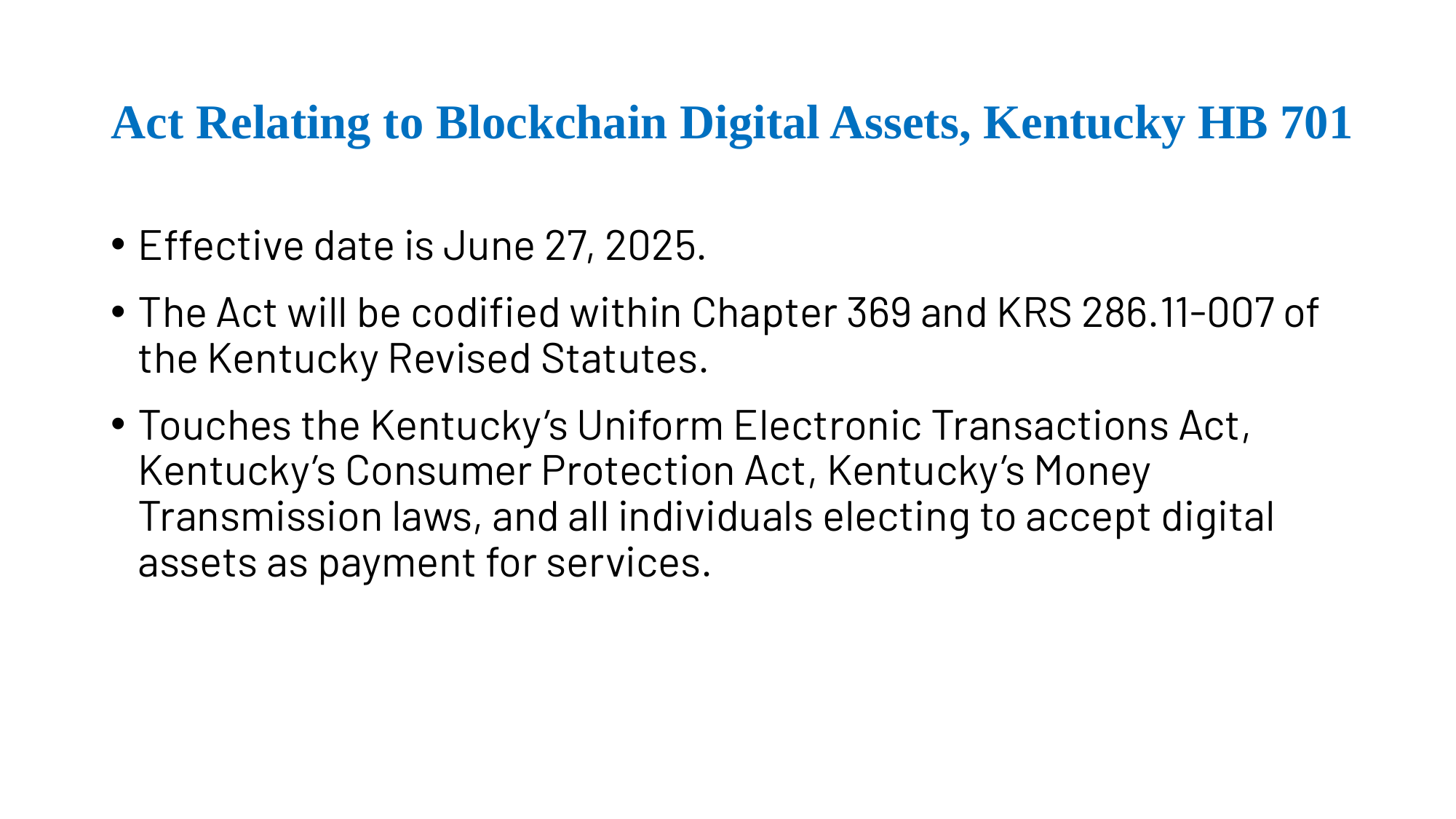

# Act Relating to Blockchain Digital Assets, Kentucky HB 701
Effective date is June 27, 2025.
The Act will be codified within Chapter 369 and KRS 286.11-007 of the Kentucky Revised Statutes.
Touches the Kentucky’s Uniform Electronic Transactions Act, Kentucky’s Consumer Protection Act, Kentucky’s Money Transmission laws, and all individuals electing to accept digital assets as payment for services.